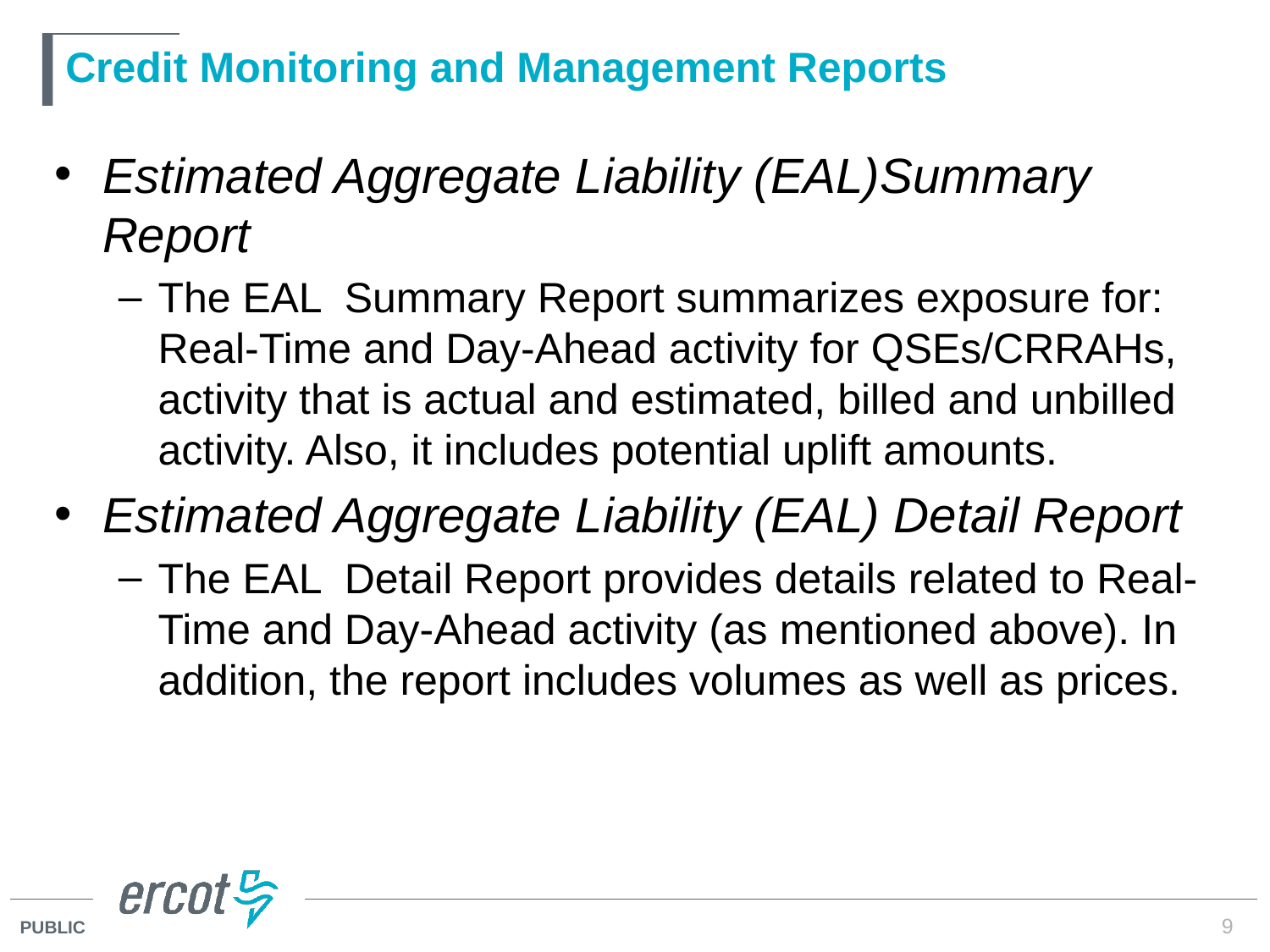

# Credit Monitoring and Management Reports
Estimated Aggregate Liability (EAL)Summary Report
The EAL  Summary Report summarizes exposure for: Real-Time and Day-Ahead activity for QSEs/CRRAHs, activity that is actual and estimated, billed and unbilled activity. Also, it includes potential uplift amounts.
Estimated Aggregate Liability (EAL) Detail Report
The EAL  Detail Report provides details related to Real-Time and Day-Ahead activity (as mentioned above). In addition, the report includes volumes as well as prices.

9